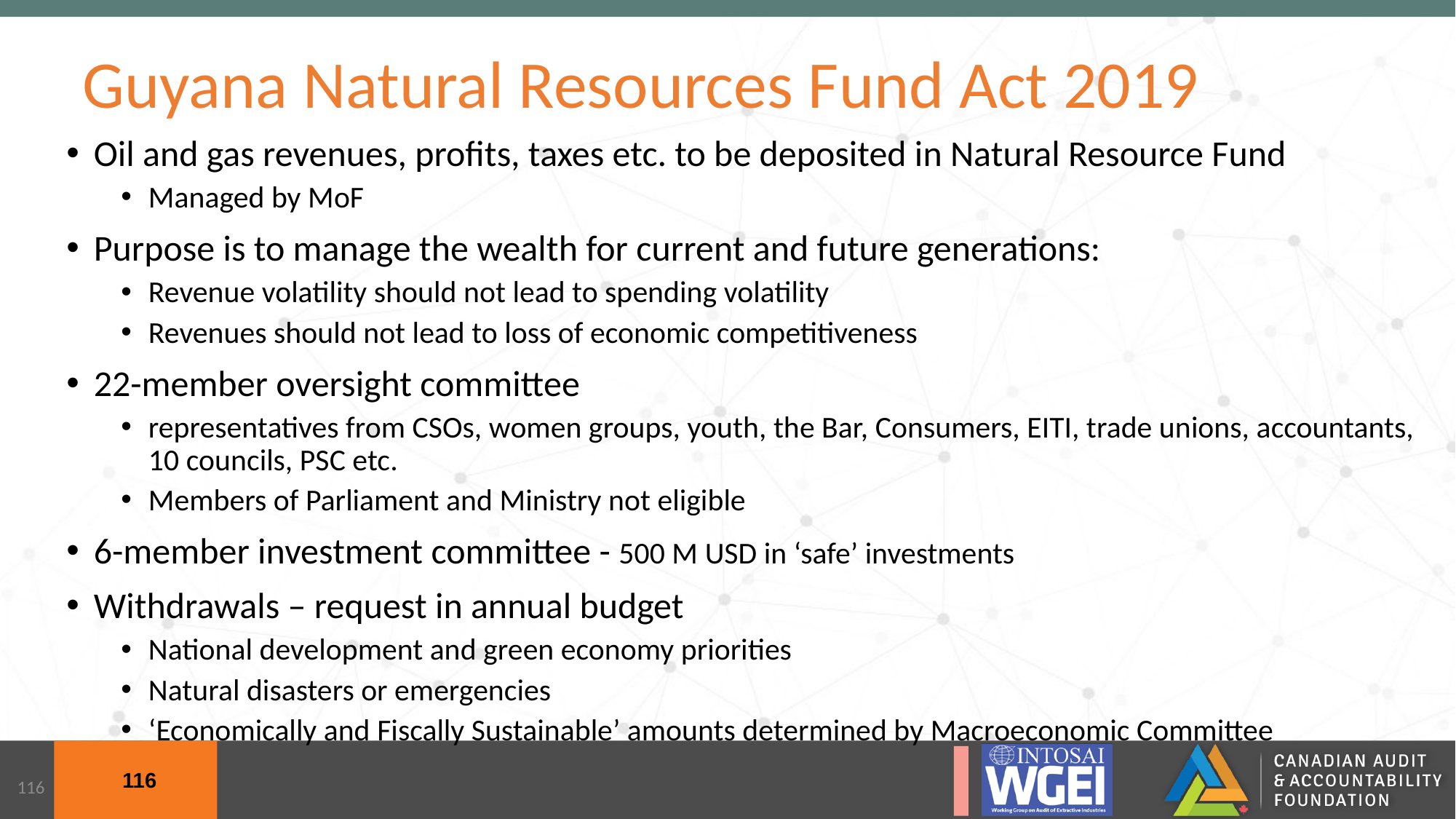

# Guyana Natural Resources Fund Act 2019
Oil and gas revenues, profits, taxes etc. to be deposited in Natural Resource Fund
Managed by MoF
Purpose is to manage the wealth for current and future generations:
Revenue volatility should not lead to spending volatility
Revenues should not lead to loss of economic competitiveness
22-member oversight committee
representatives from CSOs, women groups, youth, the Bar, Consumers, EITI, trade unions, accountants, 10 councils, PSC etc.
Members of Parliament and Ministry not eligible
6-member investment committee - 500 M USD in ‘safe’ investments
Withdrawals – request in annual budget
National development and green economy priorities
Natural disasters or emergencies
‘Economically and Fiscally Sustainable’ amounts determined by Macroeconomic Committee
116